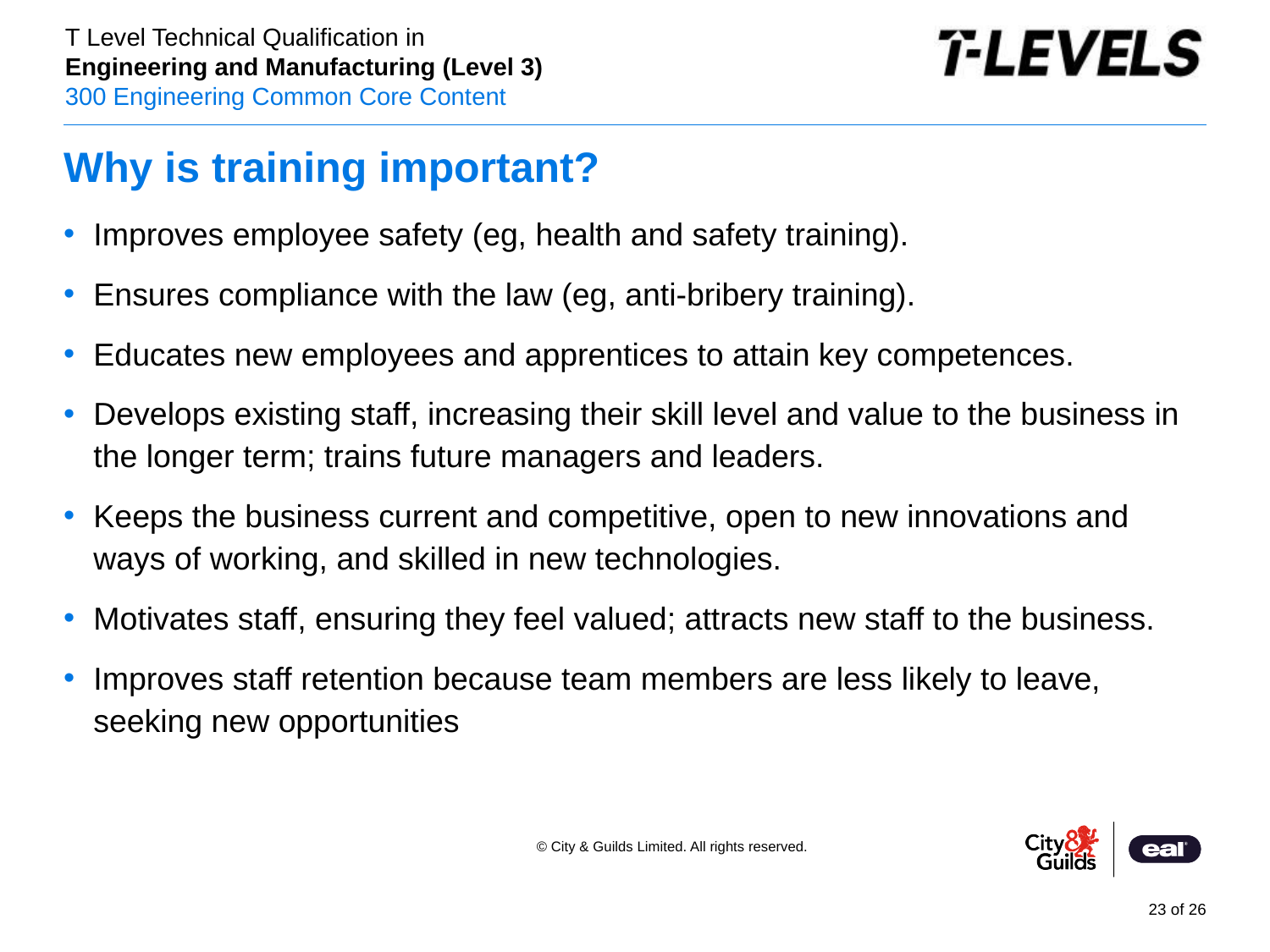

# Why is training important?
Improves employee safety (eg, health and safety training).
Ensures compliance with the law (eg, anti-bribery training).
Educates new employees and apprentices to attain key competences.
Develops existing staff, increasing their skill level and value to the business in the longer term; trains future managers and leaders.
Keeps the business current and competitive, open to new innovations and ways of working, and skilled in new technologies.
Motivates staff, ensuring they feel valued; attracts new staff to the business.
Improves staff retention because team members are less likely to leave, seeking new opportunities